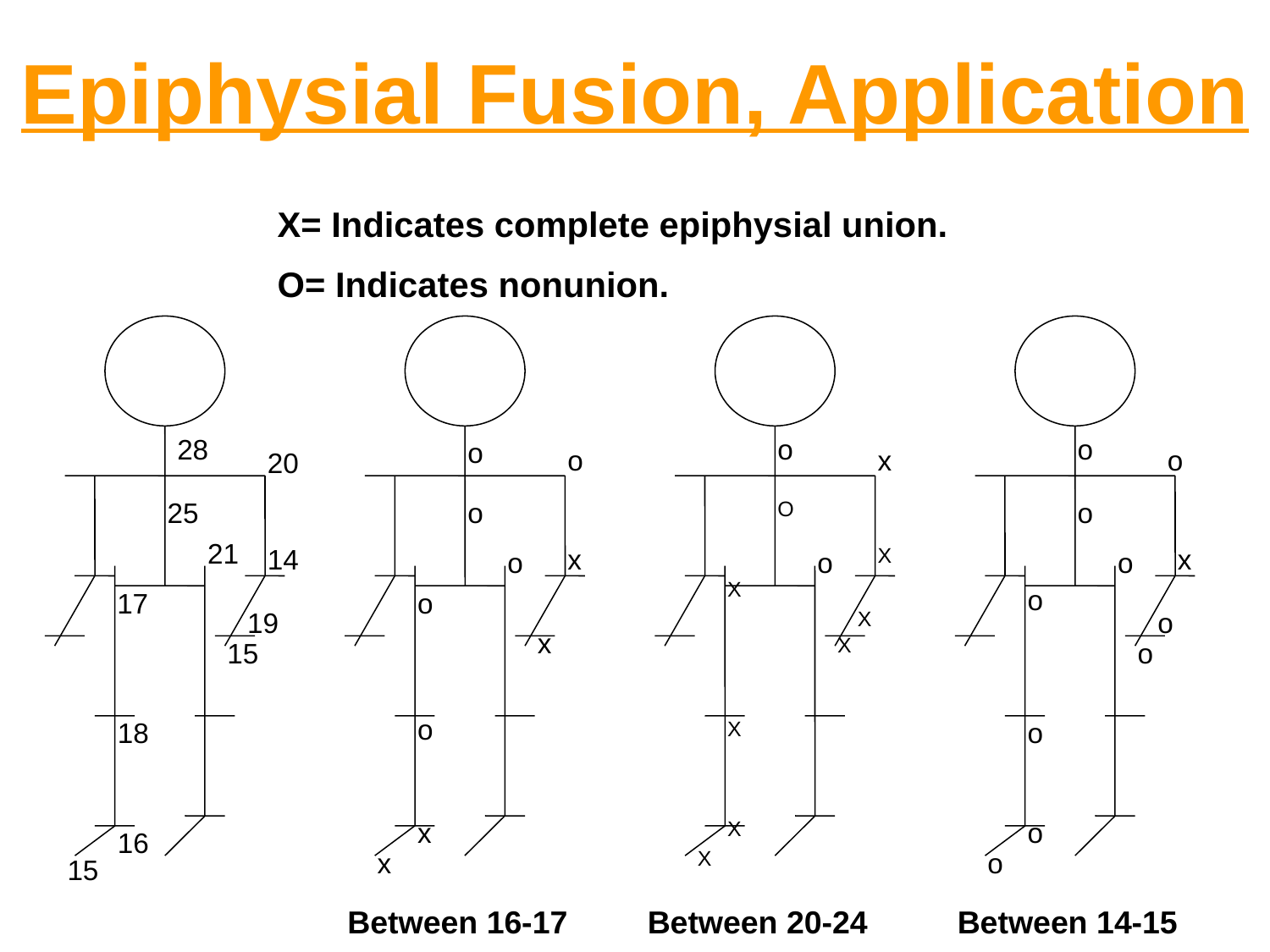

Epiphysial Fusion, Application
X= Indicates complete epiphysial union.
O= Indicates nonunion.

28

o

o

o
o
x
o
20

25
o
O
o
21
14
x
X
x
o
o
o

X

o
17
o

19
X
o
x
X
15
o

o
18
X
o

x
X
o

16

x
X
o
15
Between 16-17
Between 20-24
Between 14-15